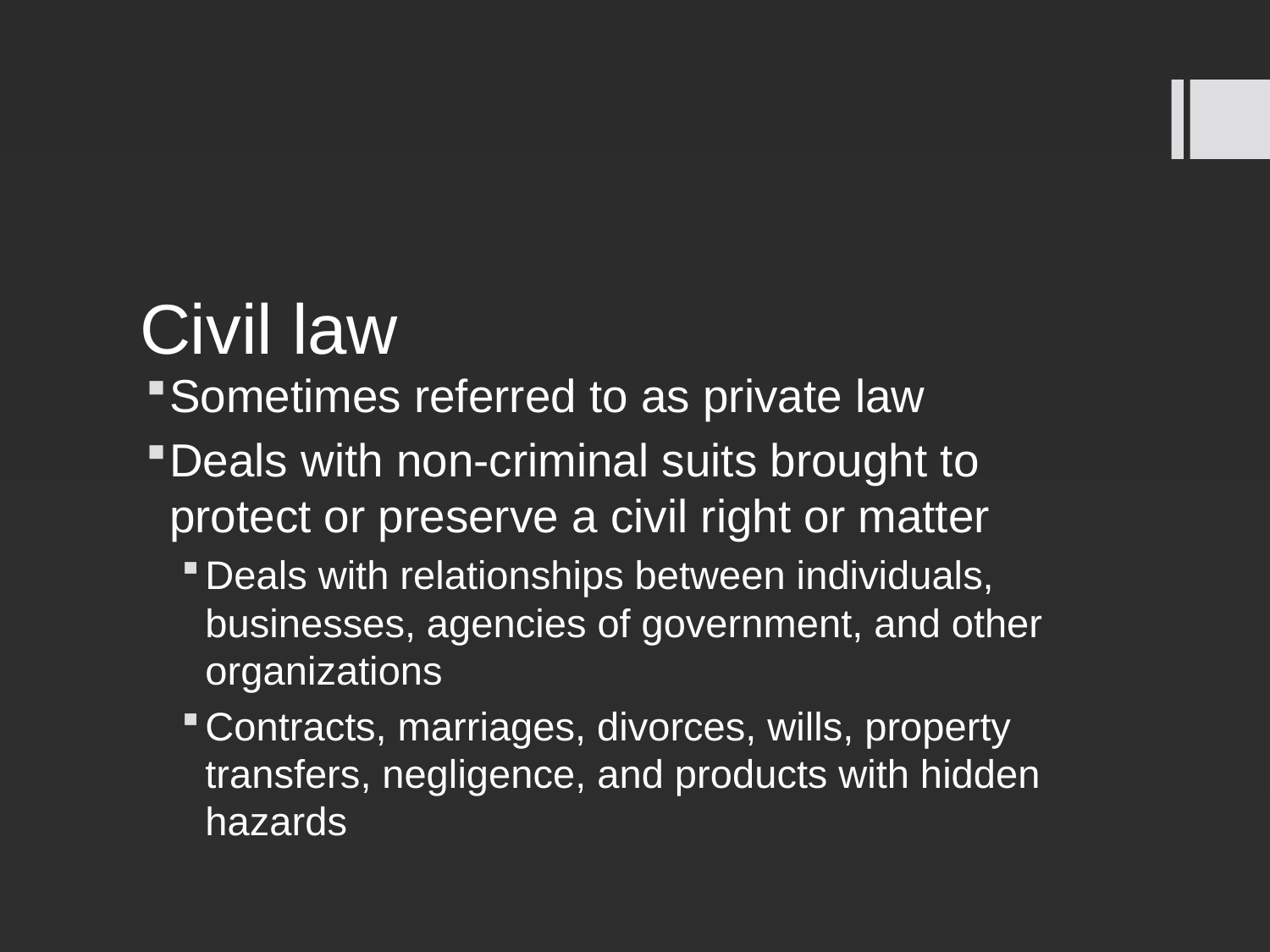

# Civil law
Sometimes referred to as private law
Deals with non-criminal suits brought to protect or preserve a civil right or matter
Deals with relationships between individuals, businesses, agencies of government, and other organizations
Contracts, marriages, divorces, wills, property transfers, negligence, and products with hidden hazards